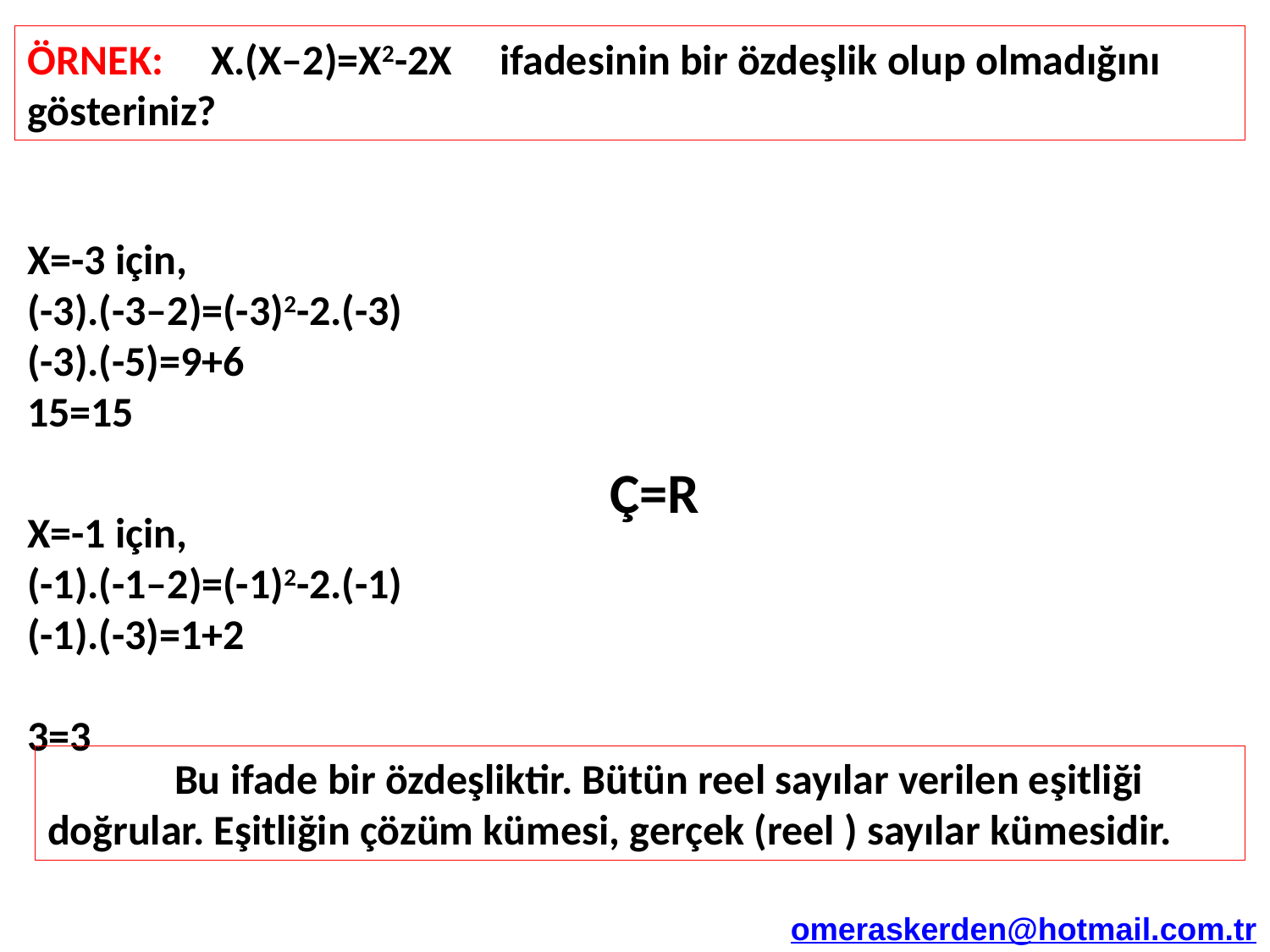

ÖRNEK:     X.(X–2)=X2-2X     ifadesinin bir özdeşlik olup olmadığını gösteriniz?
X=-3 için,
(-3).(-3–2)=(-3)2-2.(-3)
(-3).(-5)=9+6
15=15
Ç=R
X=-1 için,
(-1).(-1–2)=(-1)2-2.(-1)
(-1).(-3)=1+2
3=3
	Bu ifade bir özdeşliktir. Bütün reel sayılar verilen eşitliği doğrular. Eşitliğin çözüm kümesi, gerçek (reel ) sayılar kümesidir.
omeraskerden@hotmail.com.tr